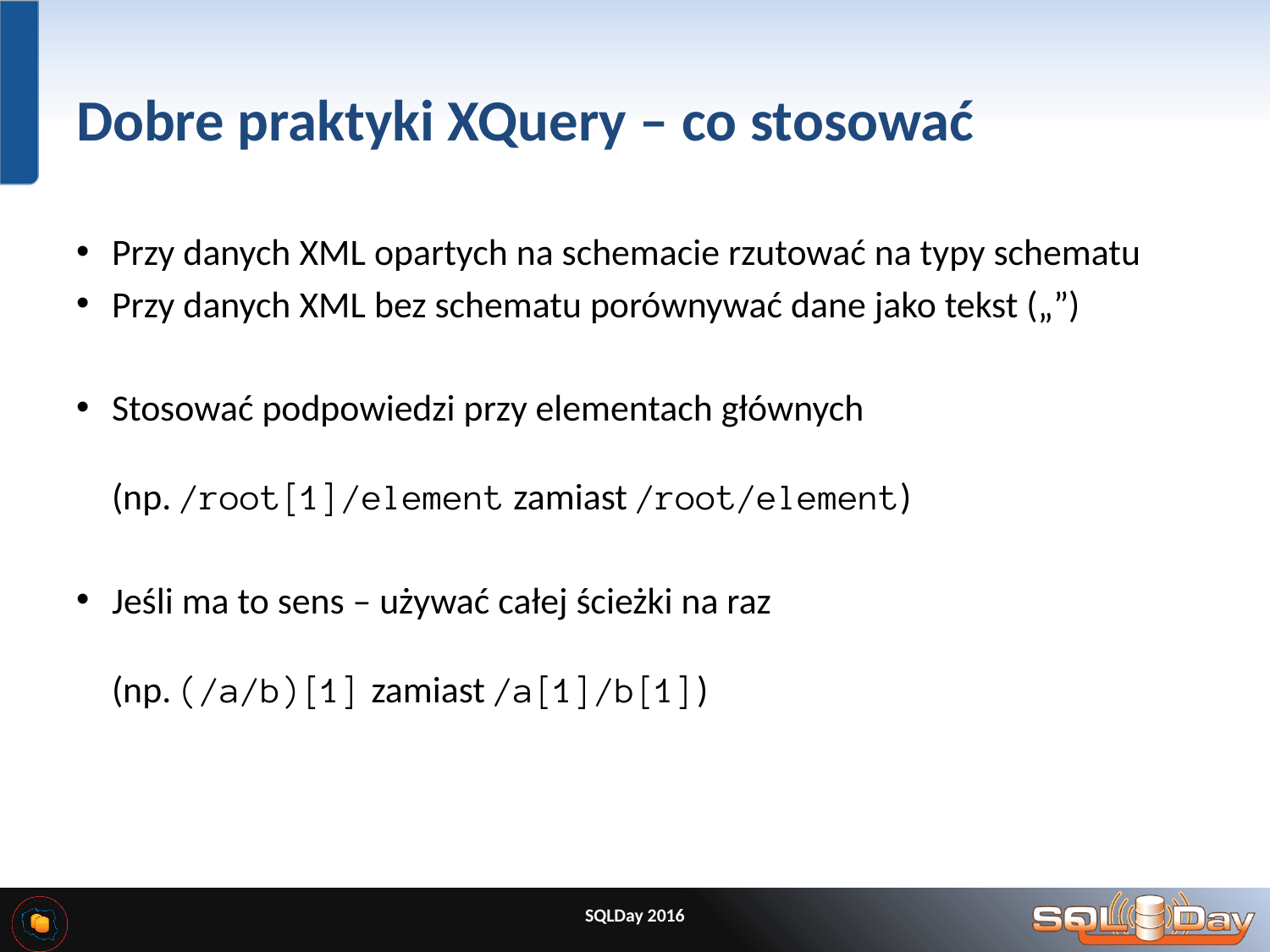

# Dobre praktyki XQuery – co stosować
Przy danych XML opartych na schemacie rzutować na typy schematu
Przy danych XML bez schematu porównywać dane jako tekst („”)

Stosować podpowiedzi przy elementach głównych
(np. /root[1]/element zamiast /root/element)

Jeśli ma to sens – używać całej ścieżki na raz
(np. (/a/b)[1] zamiast /a[1]/b[1])